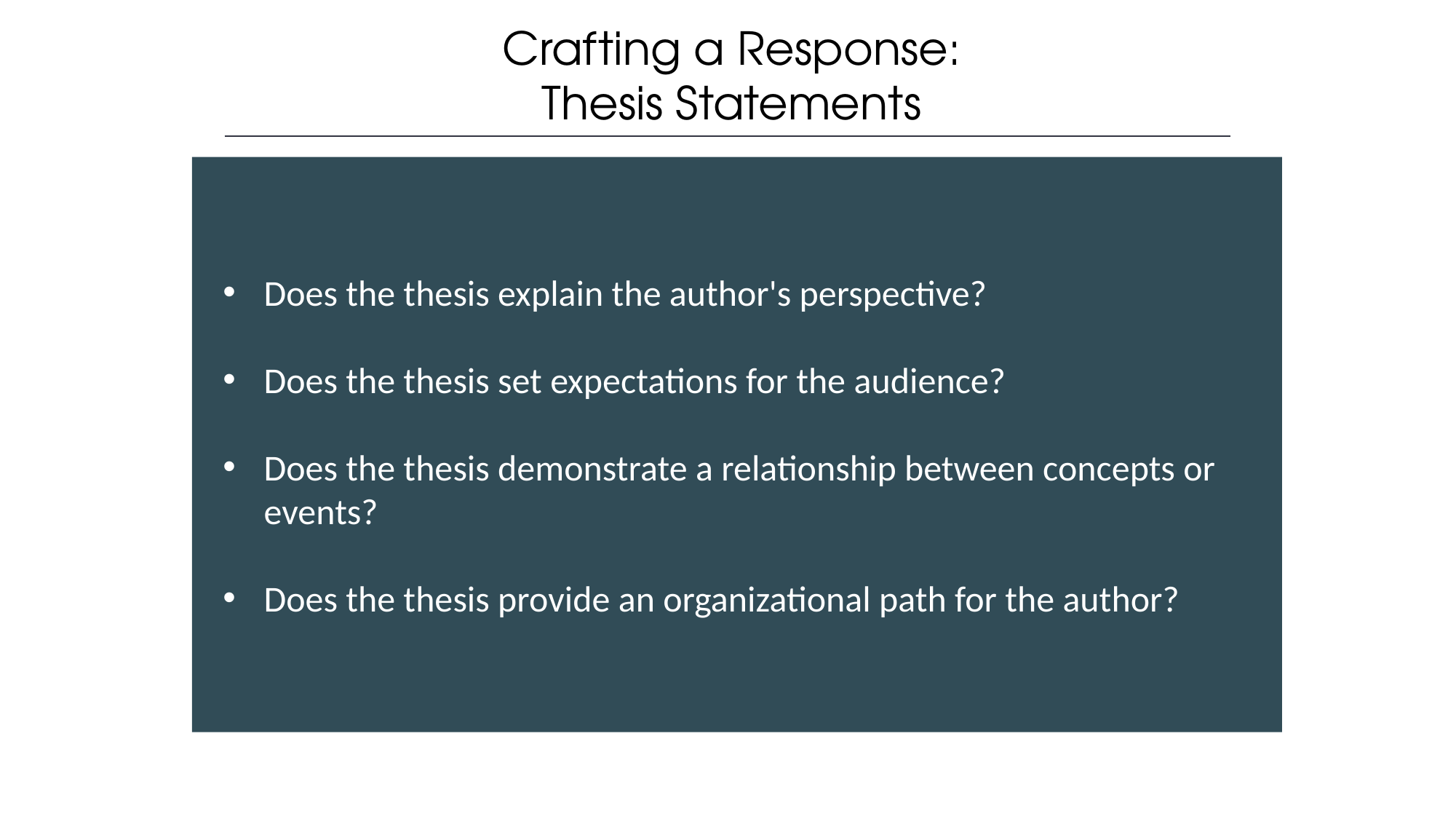

Crafting a Response:
Thesis Statements
HAWKES LEARNING

Does the thesis explain the author's perspective?

Does the thesis set expectations for the audience?

Does the thesis demonstrate a relationship between concepts or events?

Does the thesis provide an organizational path for the author?